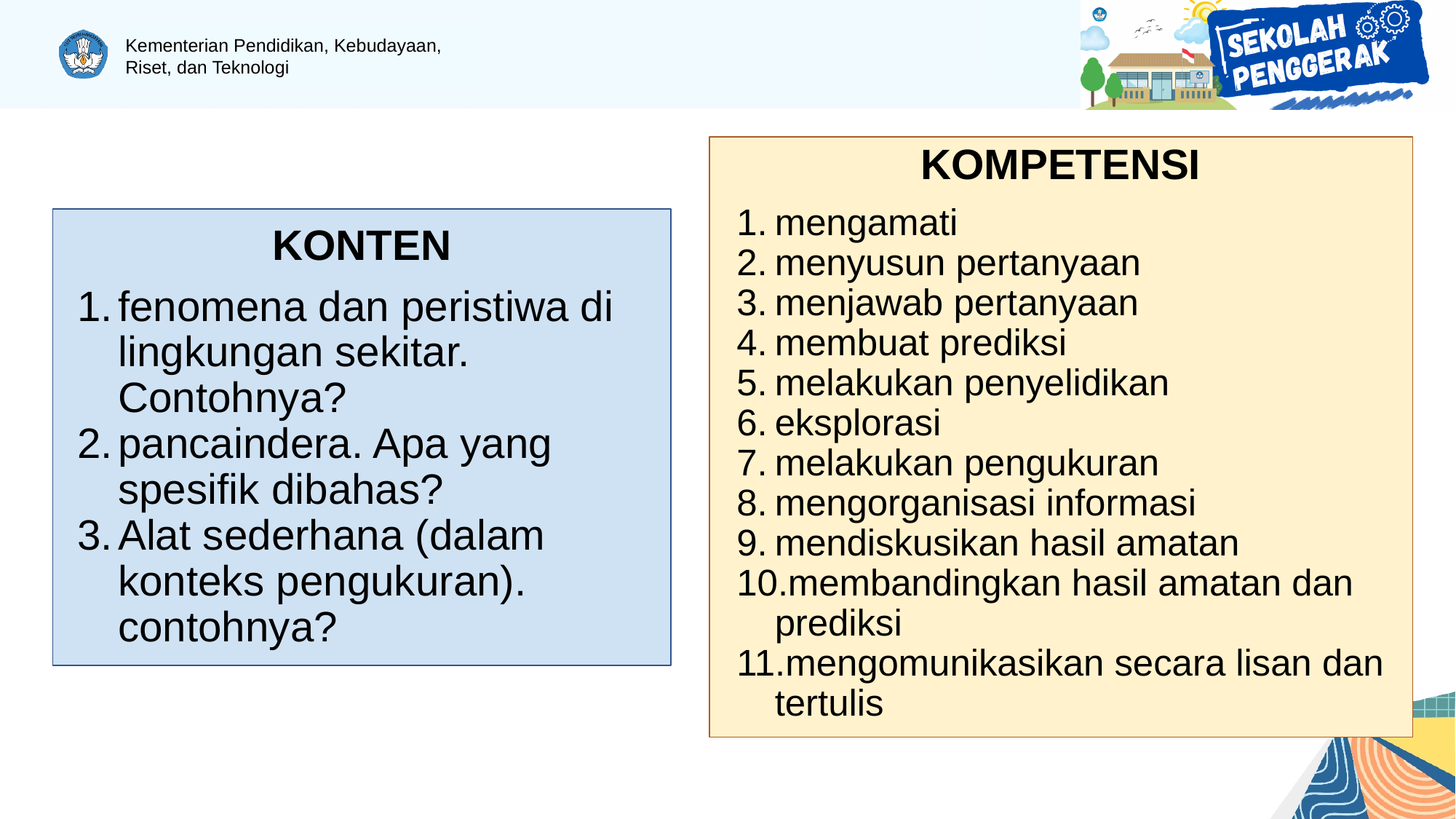

KOMPETENSI
mengamati
menyusun pertanyaan
menjawab pertanyaan
membuat prediksi
melakukan penyelidikan
eksplorasi
melakukan pengukuran
mengorganisasi informasi
mendiskusikan hasil amatan
membandingkan hasil amatan dan prediksi
mengomunikasikan secara lisan dan tertulis
KONTEN
fenomena dan peristiwa di lingkungan sekitar. Contohnya?
pancaindera. Apa yang spesifik dibahas?
Alat sederhana (dalam konteks pengukuran). contohnya?